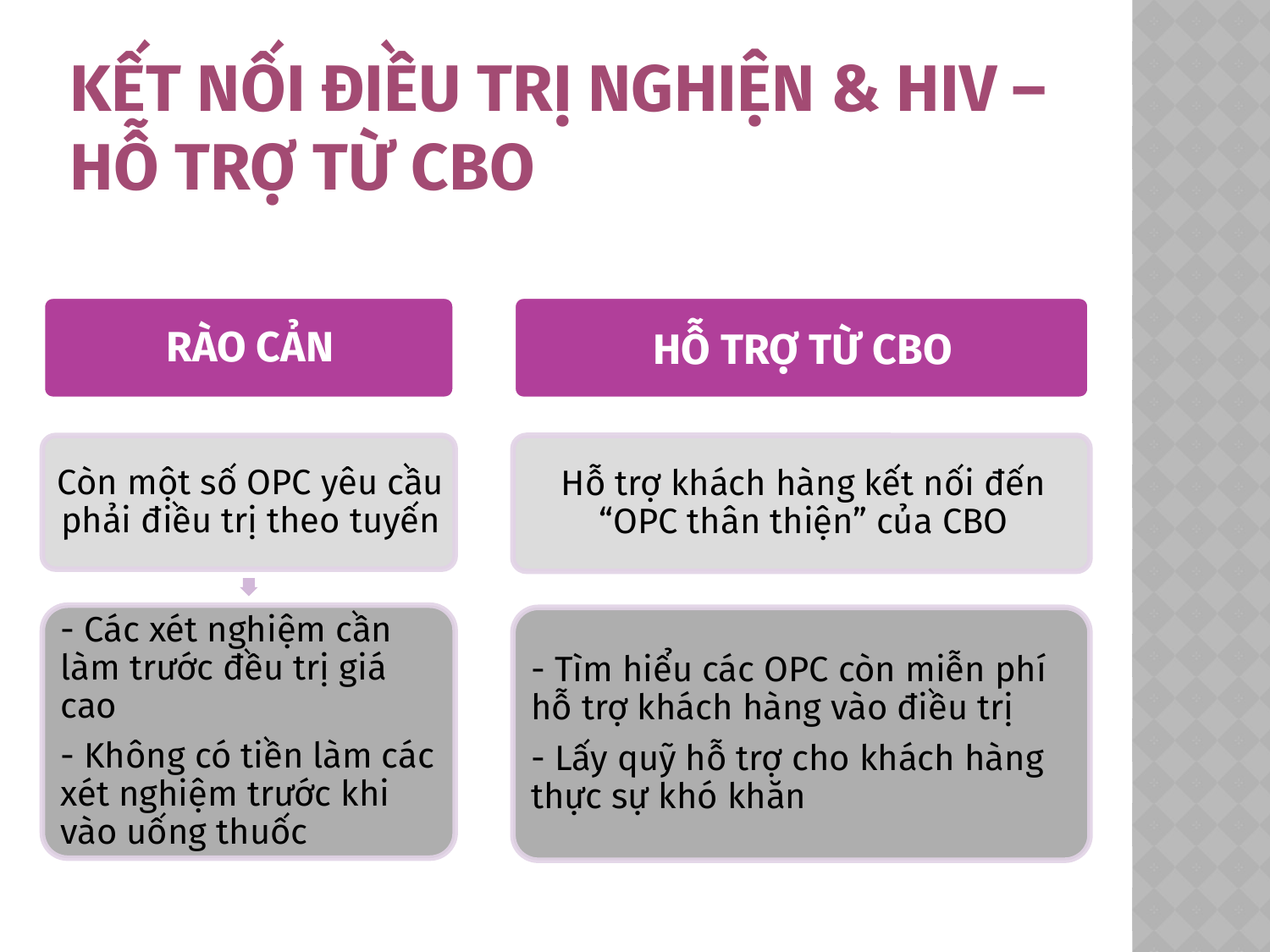

# kết nối điều trị nghiện & HIV – hỗ trợ từ CBO
RÀO CẢN
Còn một số OPC yêu cầu phải điều trị theo tuyến
- Các xét nghiệm cần làm trước đều trị giá cao
- Không có tiền làm các xét nghiệm trước khi vào uống thuốc
HỖ TRỢ TỪ CBO
Hỗ trợ khách hàng kết nối đến “OPC thân thiện” của CBO
- Tìm hiểu các OPC còn miễn phí hỗ trợ khách hàng vào điều trị
- Lấy quỹ hỗ trợ cho khách hàng thực sự khó khăn